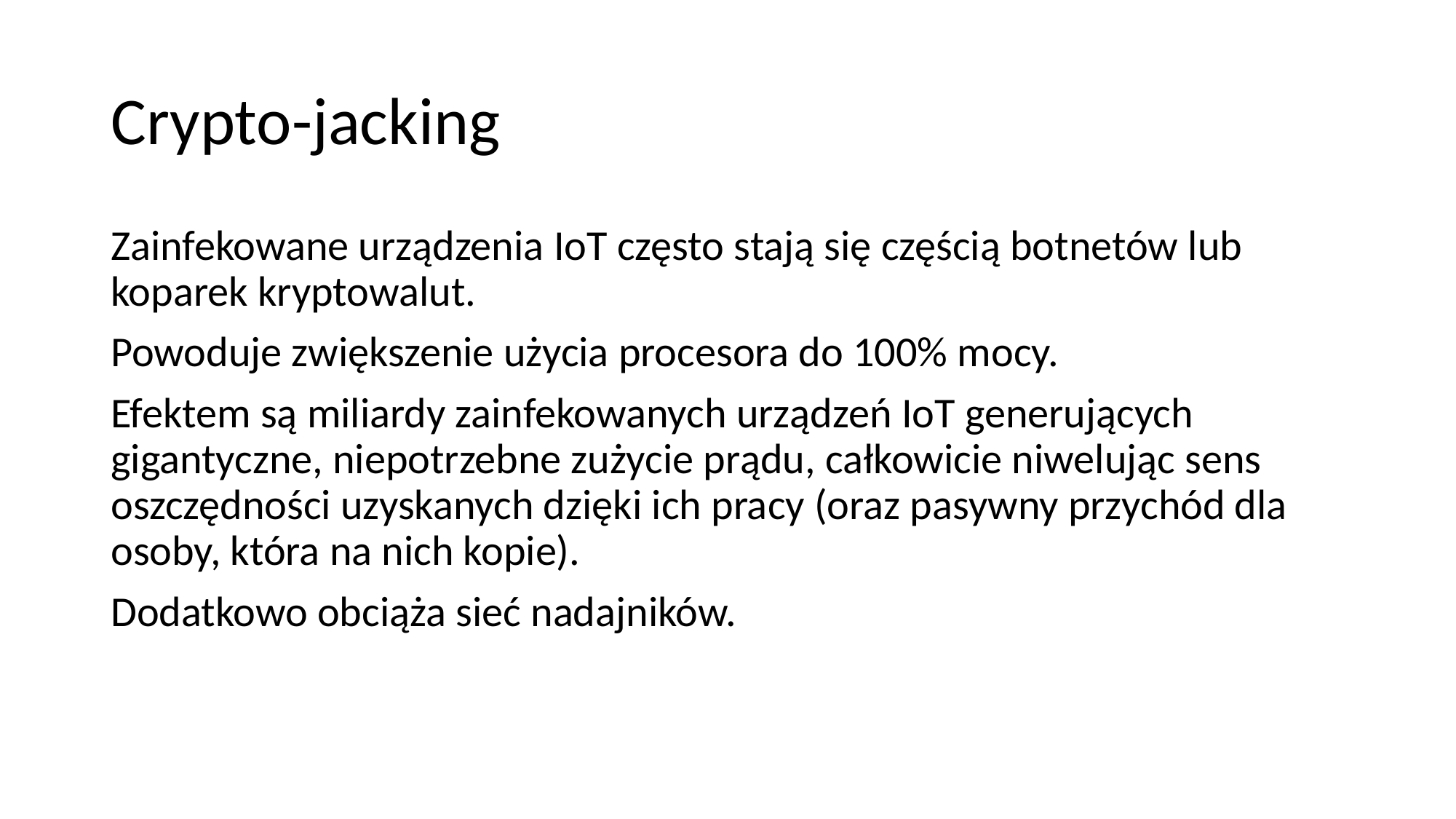

# Crypto-jacking
Zainfekowane urządzenia IoT często stają się częścią botnetów lub koparek kryptowalut.
Powoduje zwiększenie użycia procesora do 100% mocy.
Efektem są miliardy zainfekowanych urządzeń IoT generujących gigantyczne, niepotrzebne zużycie prądu, całkowicie niwelując sens oszczędności uzyskanych dzięki ich pracy (oraz pasywny przychód dla osoby, która na nich kopie).
Dodatkowo obciąża sieć nadajników.